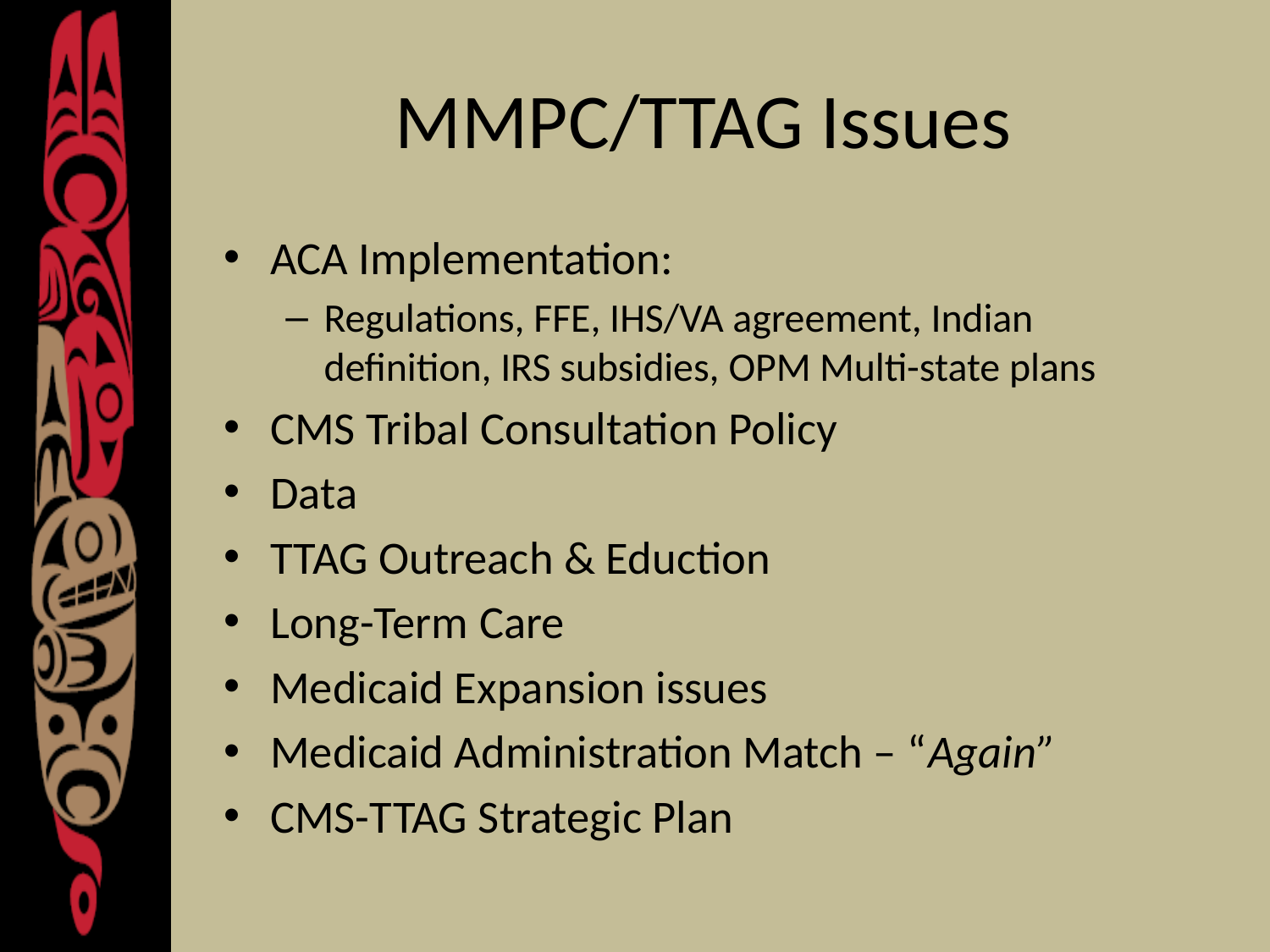

# MMPC/TTAG Issues
ACA Implementation:
Regulations, FFE, IHS/VA agreement, Indian definition, IRS subsidies, OPM Multi-state plans
CMS Tribal Consultation Policy
Data
TTAG Outreach & Eduction
Long-Term Care
Medicaid Expansion issues
Medicaid Administration Match – “Again”
CMS-TTAG Strategic Plan